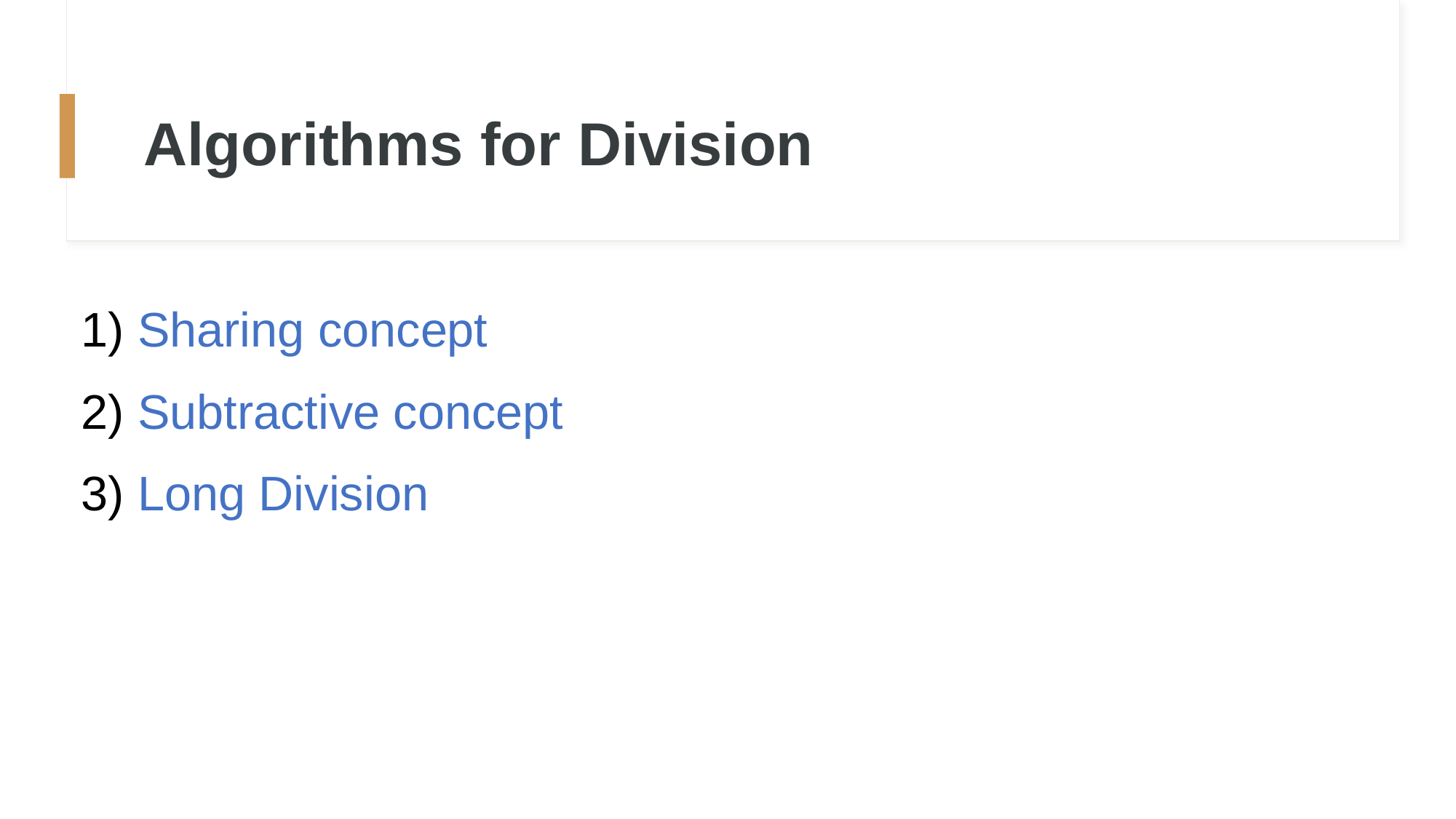

# Algorithms for Division
1) Sharing concept
2) Subtractive concept
3) Long Division